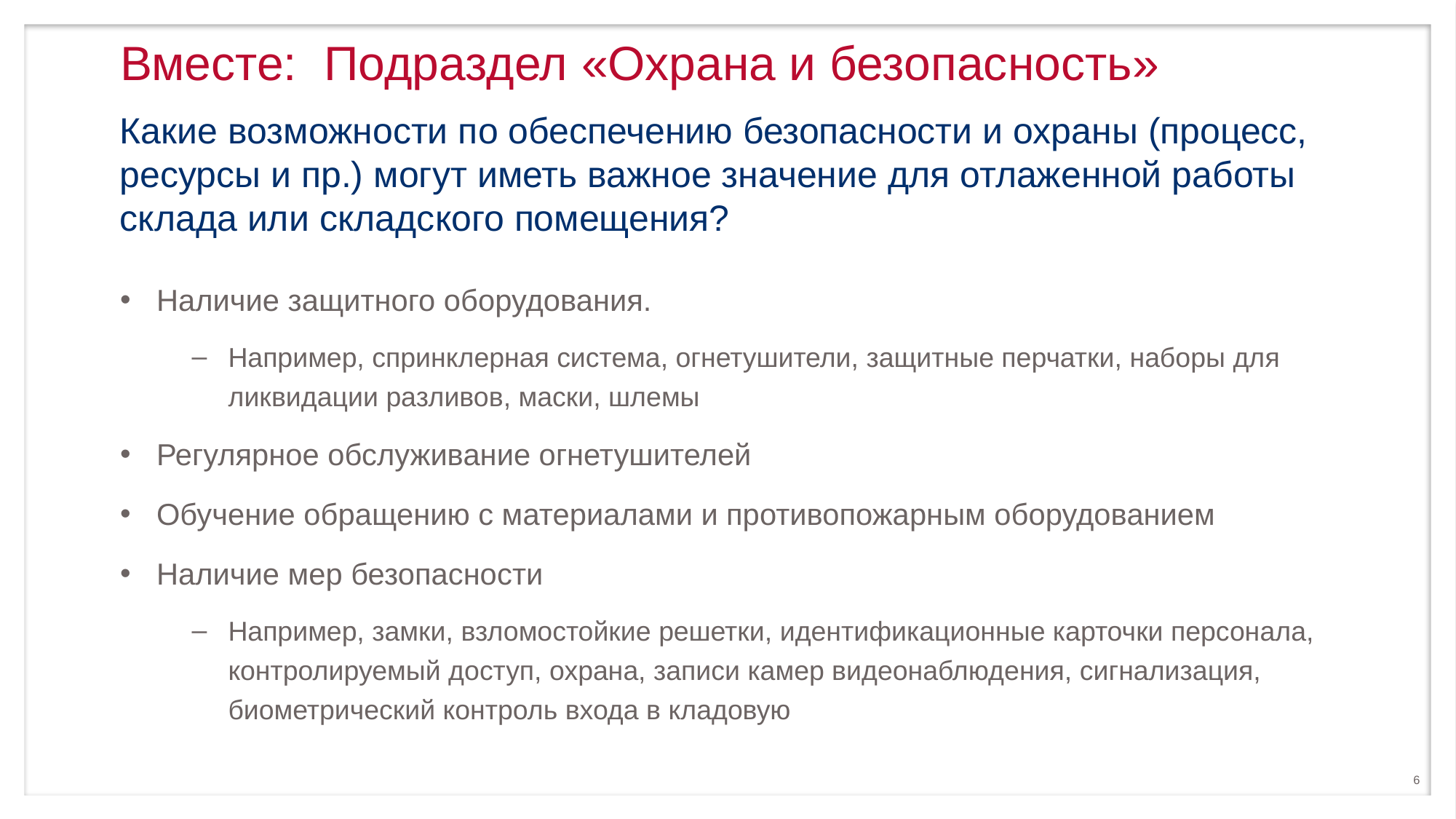

# Вместе:  Подраздел «Охрана и безопасность»
Какие возможности по обеспечению безопасности и охраны (процесс, ресурсы и пр.) могут иметь важное значение для отлаженной работы склада или складского помещения?
Наличие защитного оборудования.
Например, спринклерная система, огнетушители, защитные перчатки, наборы для ликвидации разливов, маски, шлемы
Регулярное обслуживание огнетушителей
Обучение обращению с материалами и противопожарным оборудованием
Наличие мер безопасности
Например, замки, взломостойкие решетки, идентификационные карточки персонала, контролируемый доступ, охрана, записи камер видеонаблюдения, сигнализация, биометрический контроль входа в кладовую
6